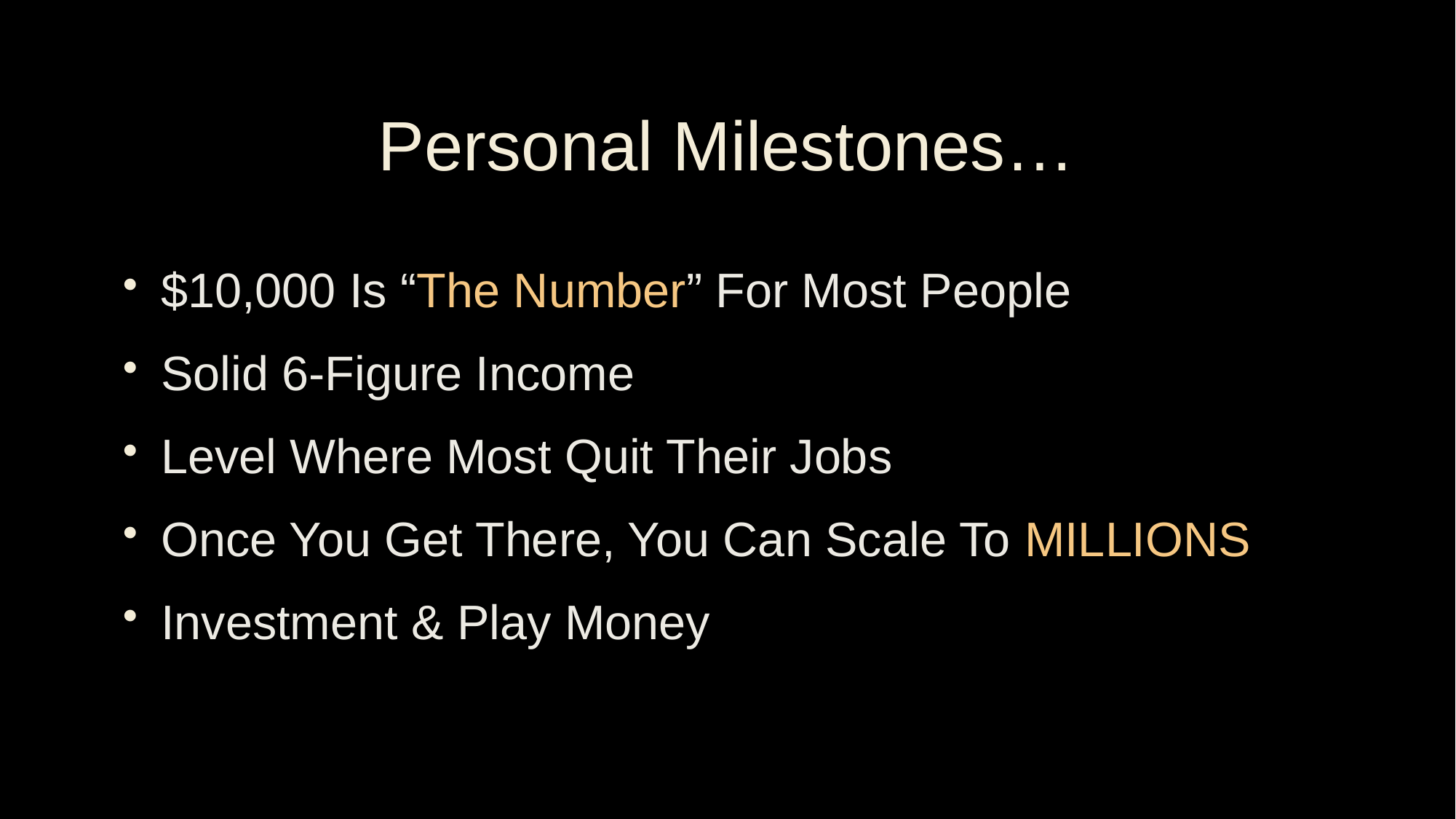

# Personal Milestones…
$10,000 Is “The Number” For Most People
Solid 6-Figure Income
Level Where Most Quit Their Jobs
Once You Get There, You Can Scale To MILLIONS
Investment & Play Money